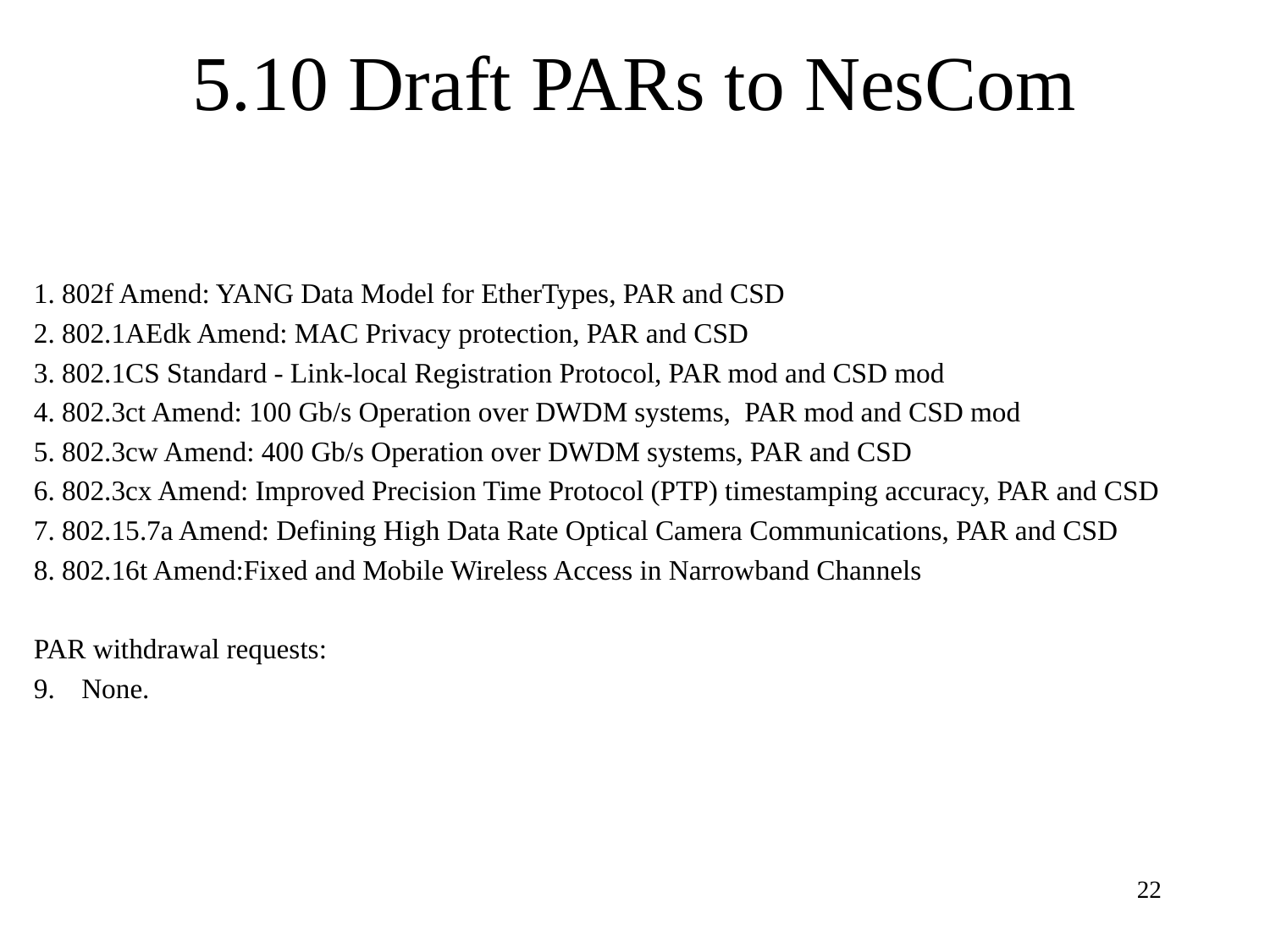

# 5.10 Draft PARs to NesCom

 802f Amend: YANG Data Model for EtherTypes, PAR and CSD
 802.1AEdk Amend: MAC Privacy protection, PAR and CSD
 802.1CS Standard - Link-local Registration Protocol, PAR mod and CSD mod
 802.3ct Amend: 100 Gb/s Operation over DWDM systems,  PAR mod and CSD mod
 802.3cw Amend: 400 Gb/s Operation over DWDM systems, PAR and CSD
 802.3cx Amend: Improved Precision Time Protocol (PTP) timestamping accuracy, PAR and CSD
 802.15.7a Amend: Defining High Data Rate Optical Camera Communications, PAR and CSD
 802.16t Amend:Fixed and Mobile Wireless Access in Narrowband Channels

PAR withdrawal requests:
None.

22